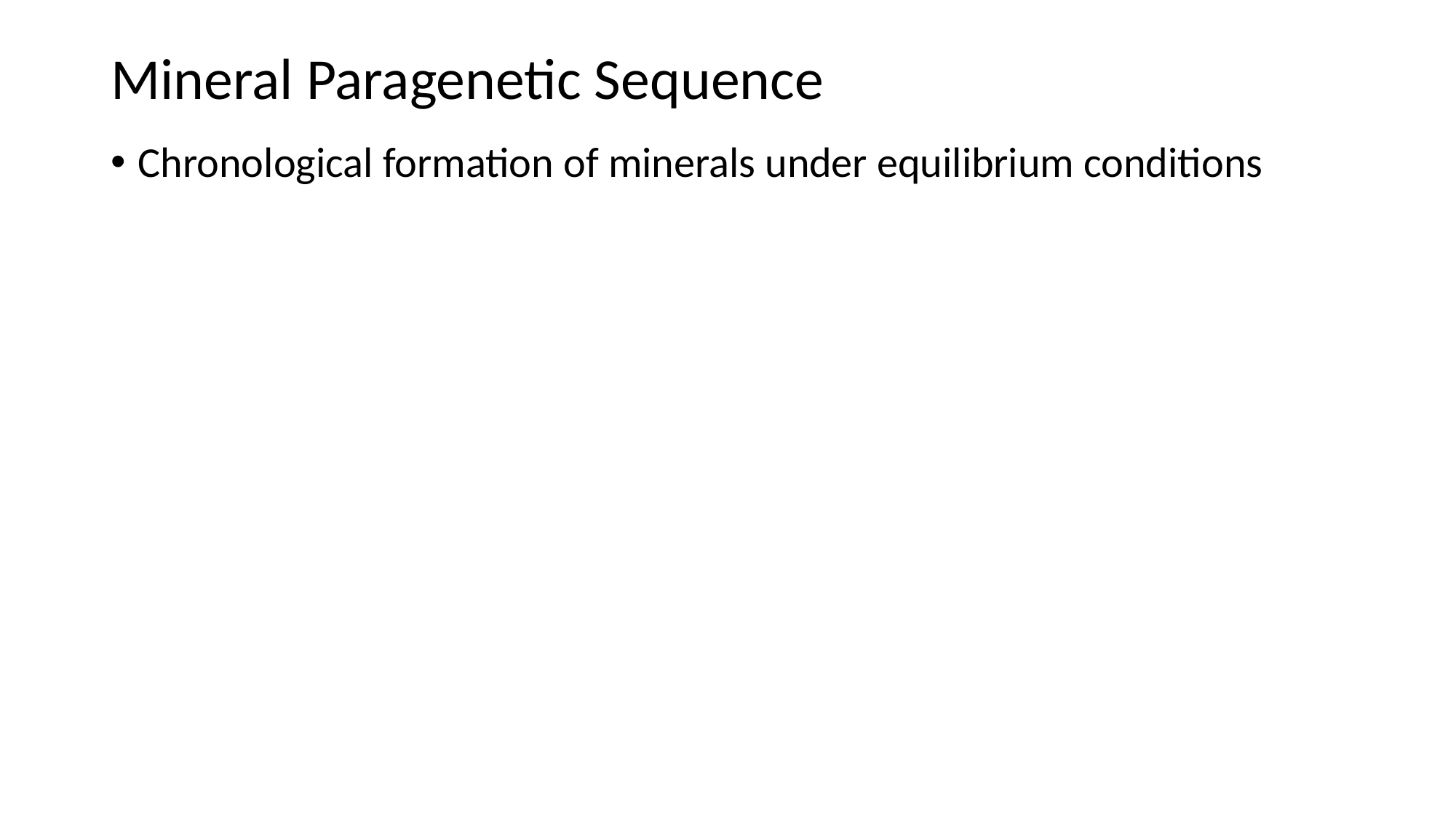

# Mineral Paragenetic Sequence
Chronological formation of minerals under equilibrium conditions